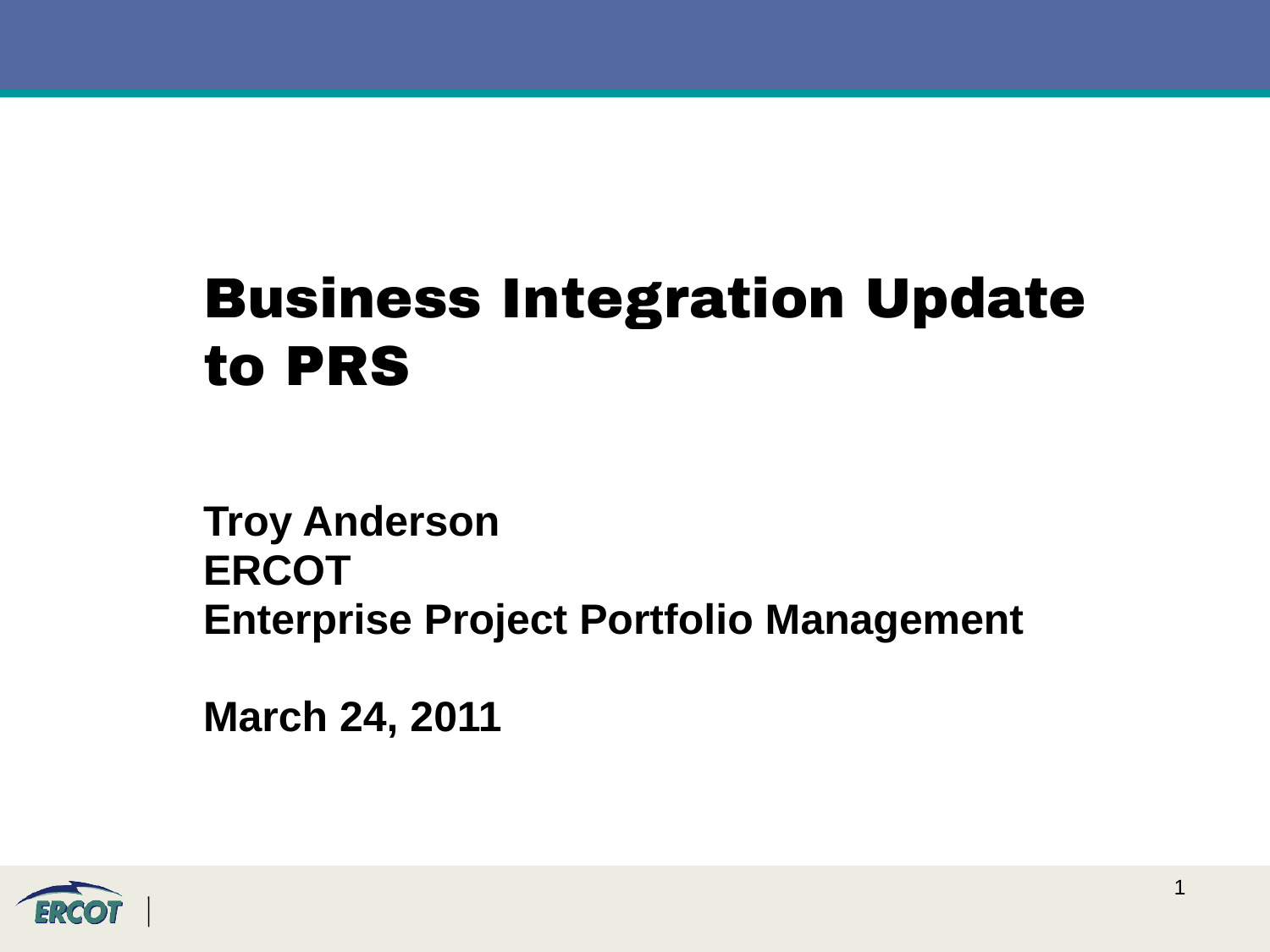

Business Integration Update to PRS
Troy Anderson
ERCOT
Enterprise Project Portfolio Management

March 24, 2011